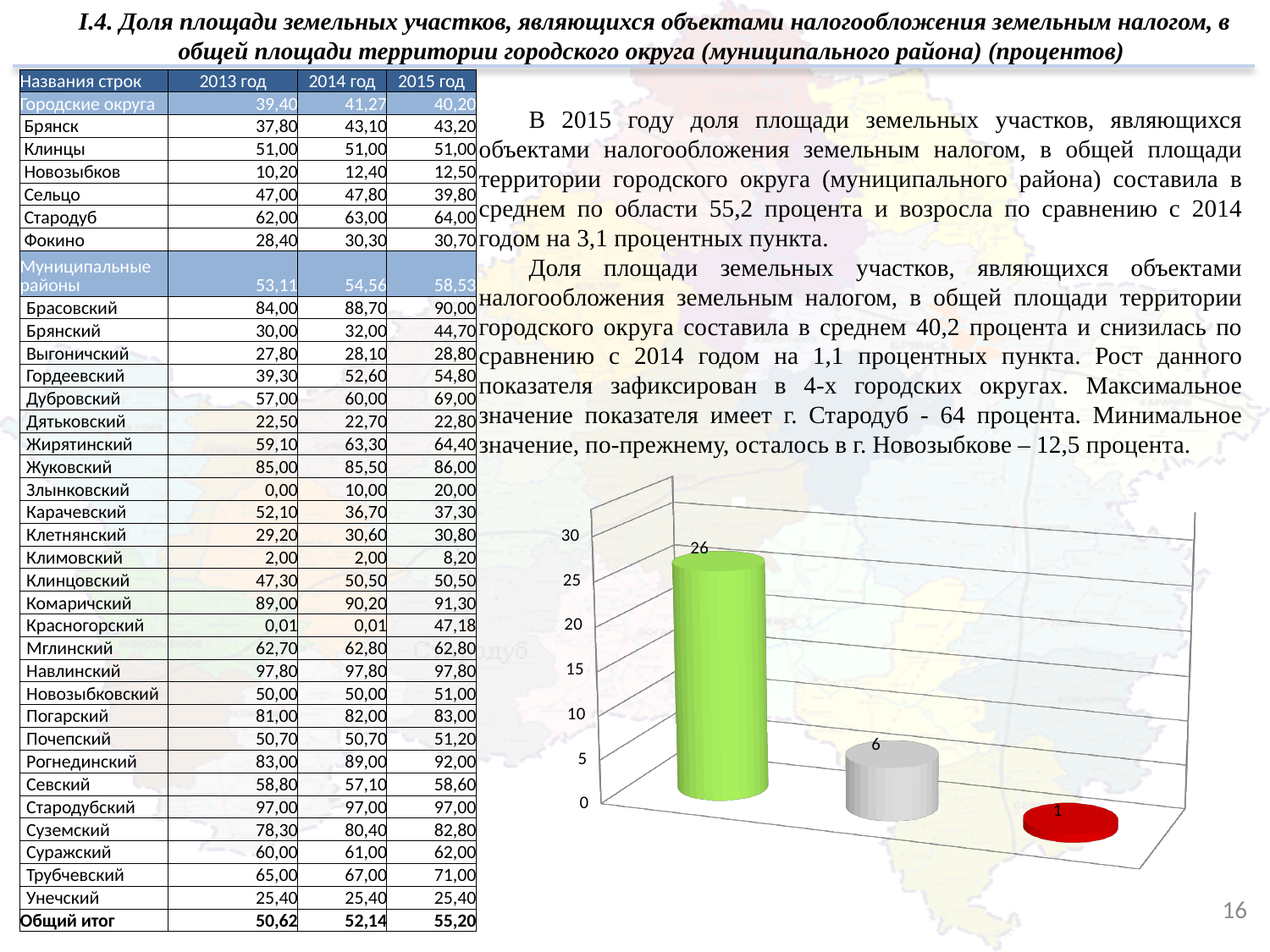

I.4. Доля площади земельных участков, являющихся объектами налогообложения земельным налогом, в общей площади территории городского округа (муниципального района) (процентов)
| Названия строк | 2013 год | 2014 год | 2015 год |
| --- | --- | --- | --- |
| Городские округа | 39,40 | 41,27 | 40,20 |
| Брянск | 37,80 | 43,10 | 43,20 |
| Клинцы | 51,00 | 51,00 | 51,00 |
| Новозыбков | 10,20 | 12,40 | 12,50 |
| Сельцо | 47,00 | 47,80 | 39,80 |
| Стародуб | 62,00 | 63,00 | 64,00 |
| Фокино | 28,40 | 30,30 | 30,70 |
| Муниципальные районы | 53,11 | 54,56 | 58,53 |
| Брасовский | 84,00 | 88,70 | 90,00 |
| Брянский | 30,00 | 32,00 | 44,70 |
| Выгоничский | 27,80 | 28,10 | 28,80 |
| Гордеевский | 39,30 | 52,60 | 54,80 |
| Дубровский | 57,00 | 60,00 | 69,00 |
| Дятьковский | 22,50 | 22,70 | 22,80 |
| Жирятинский | 59,10 | 63,30 | 64,40 |
| Жуковский | 85,00 | 85,50 | 86,00 |
| Злынковский | 0,00 | 10,00 | 20,00 |
| Карачевский | 52,10 | 36,70 | 37,30 |
| Клетнянский | 29,20 | 30,60 | 30,80 |
| Климовский | 2,00 | 2,00 | 8,20 |
| Клинцовский | 47,30 | 50,50 | 50,50 |
| Комаричский | 89,00 | 90,20 | 91,30 |
| Красногорский | 0,01 | 0,01 | 47,18 |
| Мглинский | 62,70 | 62,80 | 62,80 |
| Навлинский | 97,80 | 97,80 | 97,80 |
| Новозыбковский | 50,00 | 50,00 | 51,00 |
| Погарский | 81,00 | 82,00 | 83,00 |
| Почепский | 50,70 | 50,70 | 51,20 |
| Рогнединский | 83,00 | 89,00 | 92,00 |
| Севский | 58,80 | 57,10 | 58,60 |
| Стародубский | 97,00 | 97,00 | 97,00 |
| Суземский | 78,30 | 80,40 | 82,80 |
| Суражский | 60,00 | 61,00 | 62,00 |
| Трубчевский | 65,00 | 67,00 | 71,00 |
| Унечский | 25,40 | 25,40 | 25,40 |
| Общий итог | 50,62 | 52,14 | 55,20 |
В 2015 году доля площади земельных участков, являющихся объектами налогообложения земельным налогом, в общей площади территории городского округа (муниципального района) составила в среднем по области 55,2 процента и возросла по сравнению с 2014 годом на 3,1 процентных пункта.
Доля площади земельных участков, являющихся объектами налогообложения земельным налогом, в общей площади территории городского округа составила в среднем 40,2 процента и снизилась по сравнению с 2014 годом на 1,1 процентных пункта. Рост данного показателя зафиксирован в 4-х городских округах. Максимальное значение показателя имеет г. Стародуб - 64 процента. Минимальное значение, по-прежнему, осталось в г. Новозыбкове – 12,5 процента.

[unsupported chart]

16